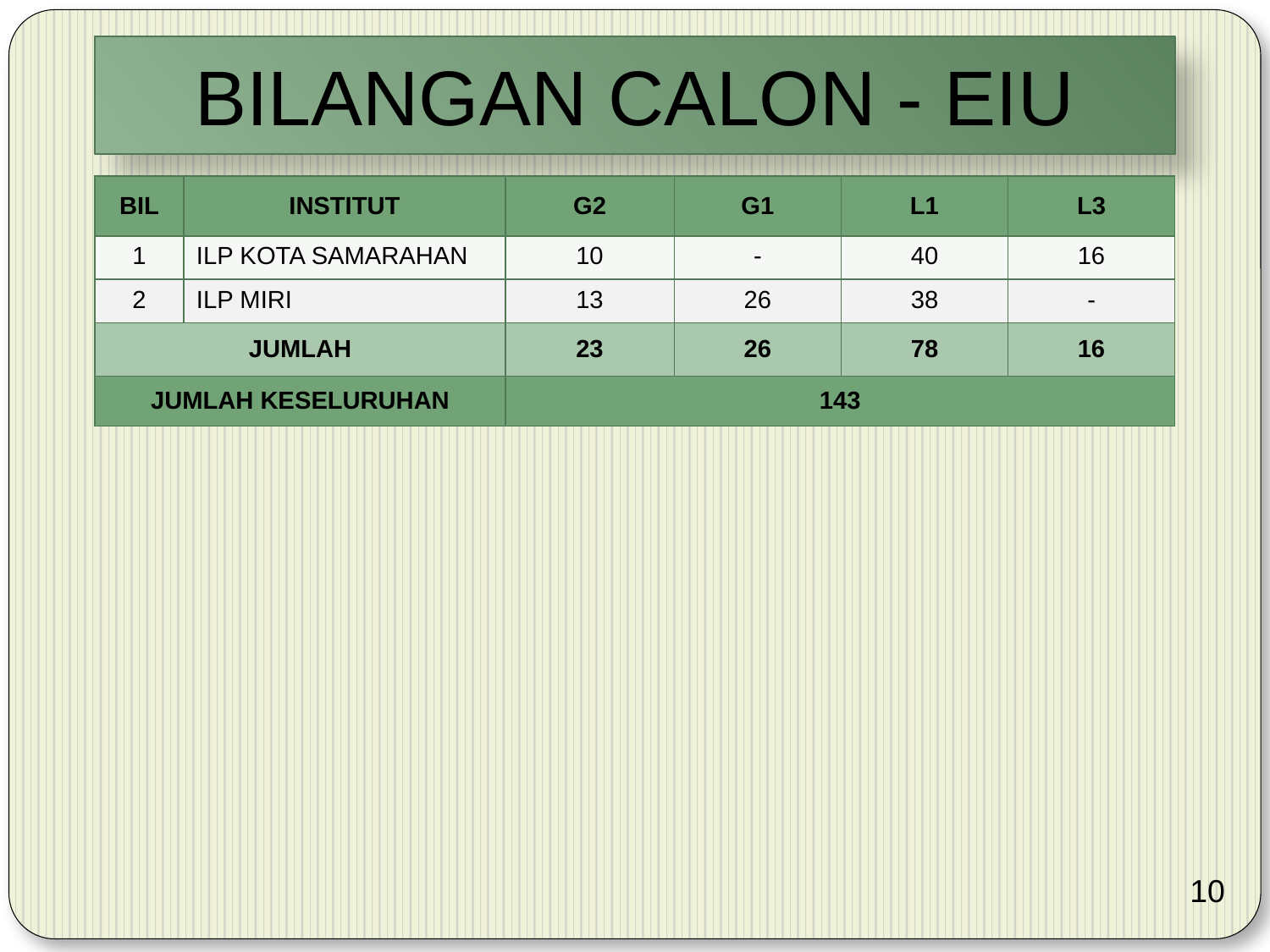

# BILANGAN CALON - EIU
| BIL | INSTITUT | G2 | G1 | L1 | L3 |
| --- | --- | --- | --- | --- | --- |
| 1 | ILP KOTA SAMARAHAN | 10 | - | 40 | 16 |
| 2 | ILP MIRI | 13 | 26 | 38 | - |
| JUMLAH |  | 23 | 26 | 78 | 16 |
| JUMLAH KESELURUHAN |  | 143 |  |  |  |
10